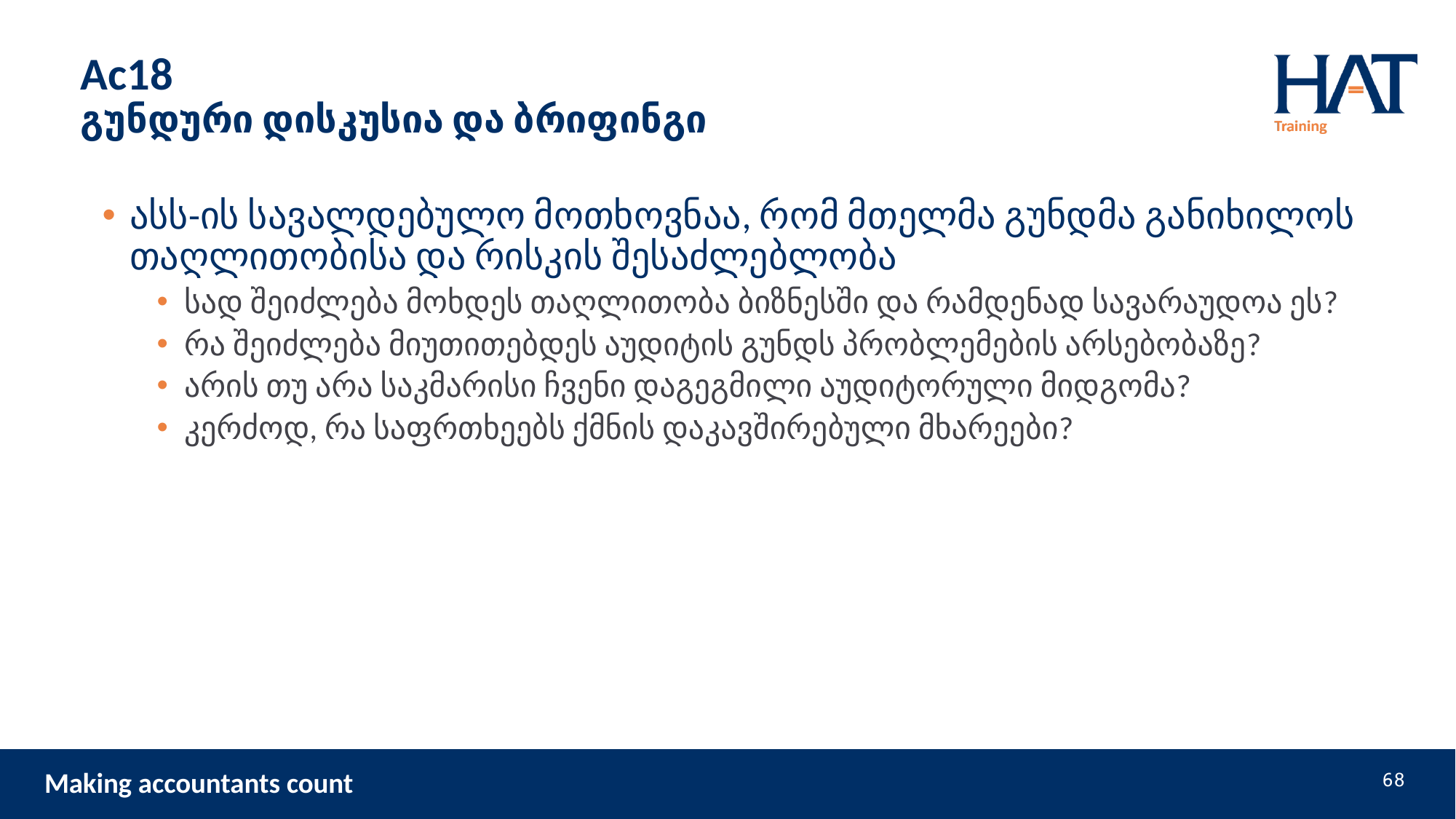

# Ac18 გუნდური დისკუსია და ბრიფინგი
ასს-ის სავალდებულო მოთხოვნაა, რომ მთელმა გუნდმა განიხილოს თაღლითობისა და რისკის შესაძლებლობა
სად შეიძლება მოხდეს თაღლითობა ბიზნესში და რამდენად სავარაუდოა ეს?
რა შეიძლება მიუთითებდეს აუდიტის გუნდს პრობლემების არსებობაზე?
არის თუ არა საკმარისი ჩვენი დაგეგმილი აუდიტორული მიდგომა?
კერძოდ, რა საფრთხეებს ქმნის დაკავშირებული მხარეები?
68